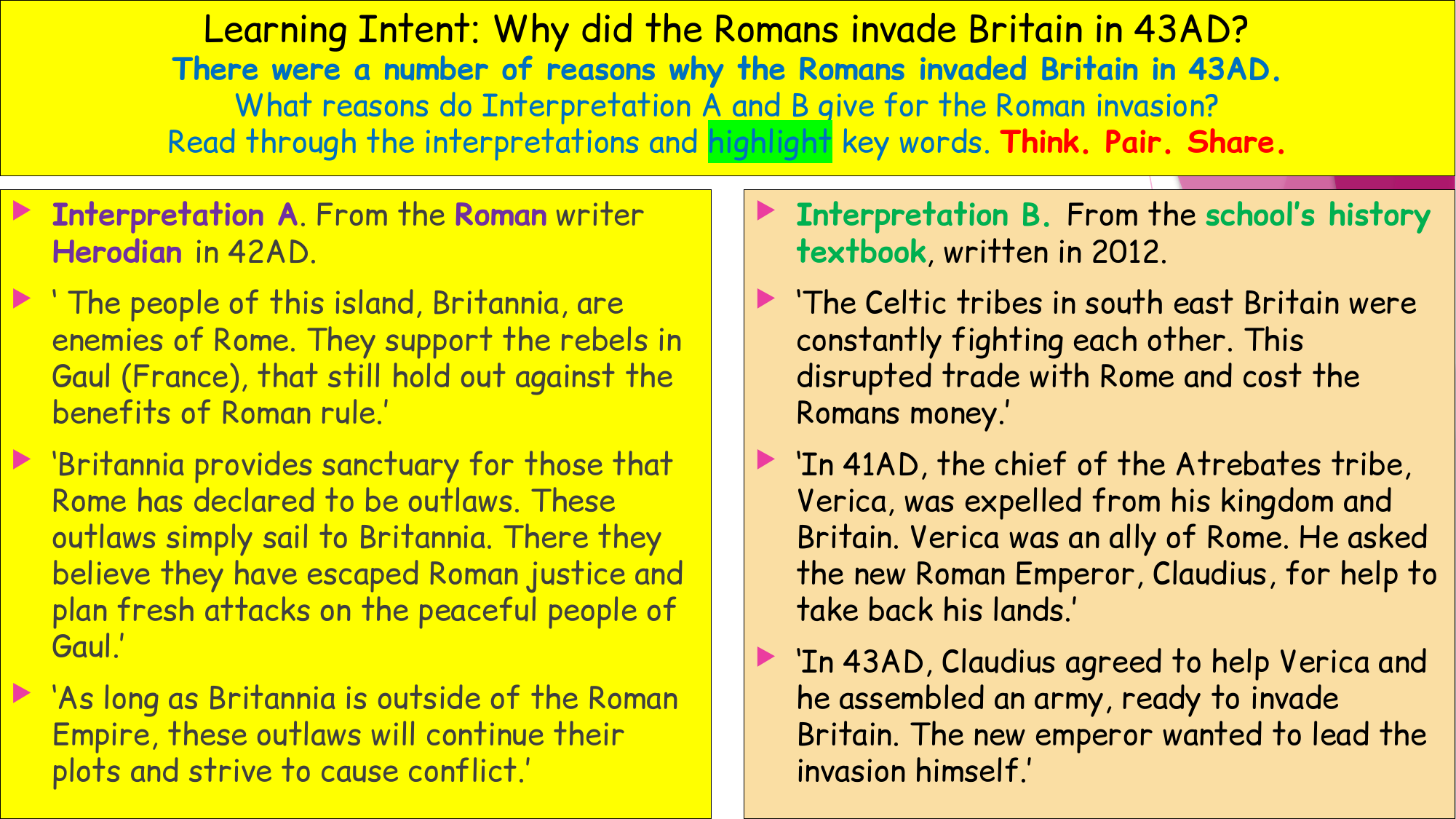

# Learning Intent: Why did the Romans invade Britain in 43AD? There were a number of reasons why the Romans invaded Britain in 43AD. What reasons do Interpretation A and B give for the Roman invasion? Read through the interpretations and highlight key words. Think. Pair. Share.
Interpretation A. From the Roman writer Herodian in 42AD.
‘ The people of this island, Britannia, are enemies of Rome. They support the rebels in Gaul (France), that still hold out against the benefits of Roman rule.’
‘Britannia provides sanctuary for those that Rome has declared to be outlaws. These outlaws simply sail to Britannia. There they believe they have escaped Roman justice and plan fresh attacks on the peaceful people of Gaul.’
‘As long as Britannia is outside of the Roman Empire, these outlaws will continue their plots and strive to cause conflict.’
Interpretation B. From the school’s history textbook, written in 2012.
‘The Celtic tribes in south east Britain were constantly fighting each other. This disrupted trade with Rome and cost the Romans money.’
‘In 41AD, the chief of the Atrebates tribe, Verica, was expelled from his kingdom and Britain. Verica was an ally of Rome. He asked the new Roman Emperor, Claudius, for help to take back his lands.’
‘In 43AD, Claudius agreed to help Verica and he assembled an army, ready to invade Britain. The new emperor wanted to lead the invasion himself.’